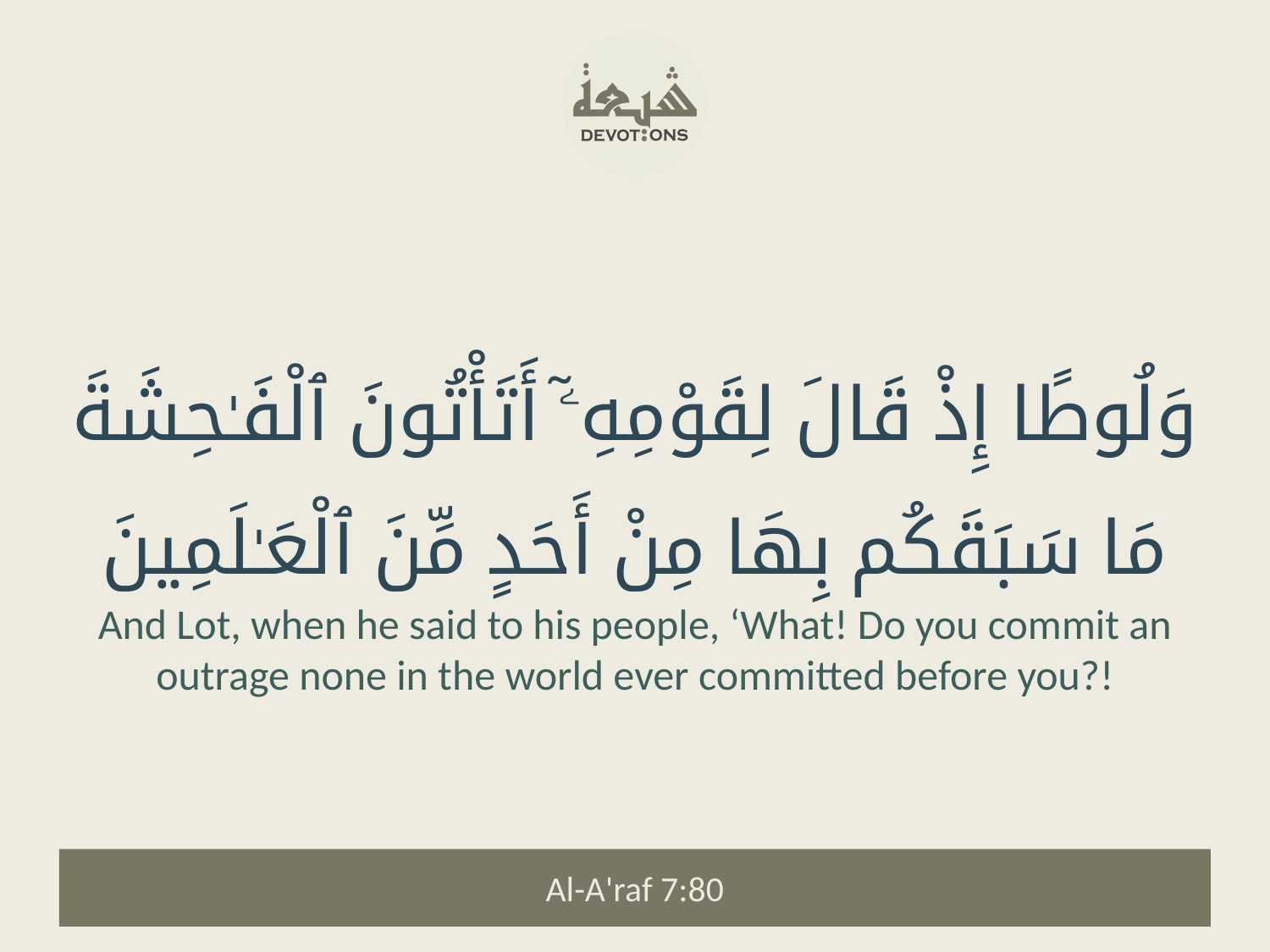

وَلُوطًا إِذْ قَالَ لِقَوْمِهِۦٓ أَتَأْتُونَ ٱلْفَـٰحِشَةَ مَا سَبَقَكُم بِهَا مِنْ أَحَدٍ مِّنَ ٱلْعَـٰلَمِينَ
And Lot, when he said to his people, ‘What! Do you commit an outrage none in the world ever committed before you?!
Al-A'raf 7:80